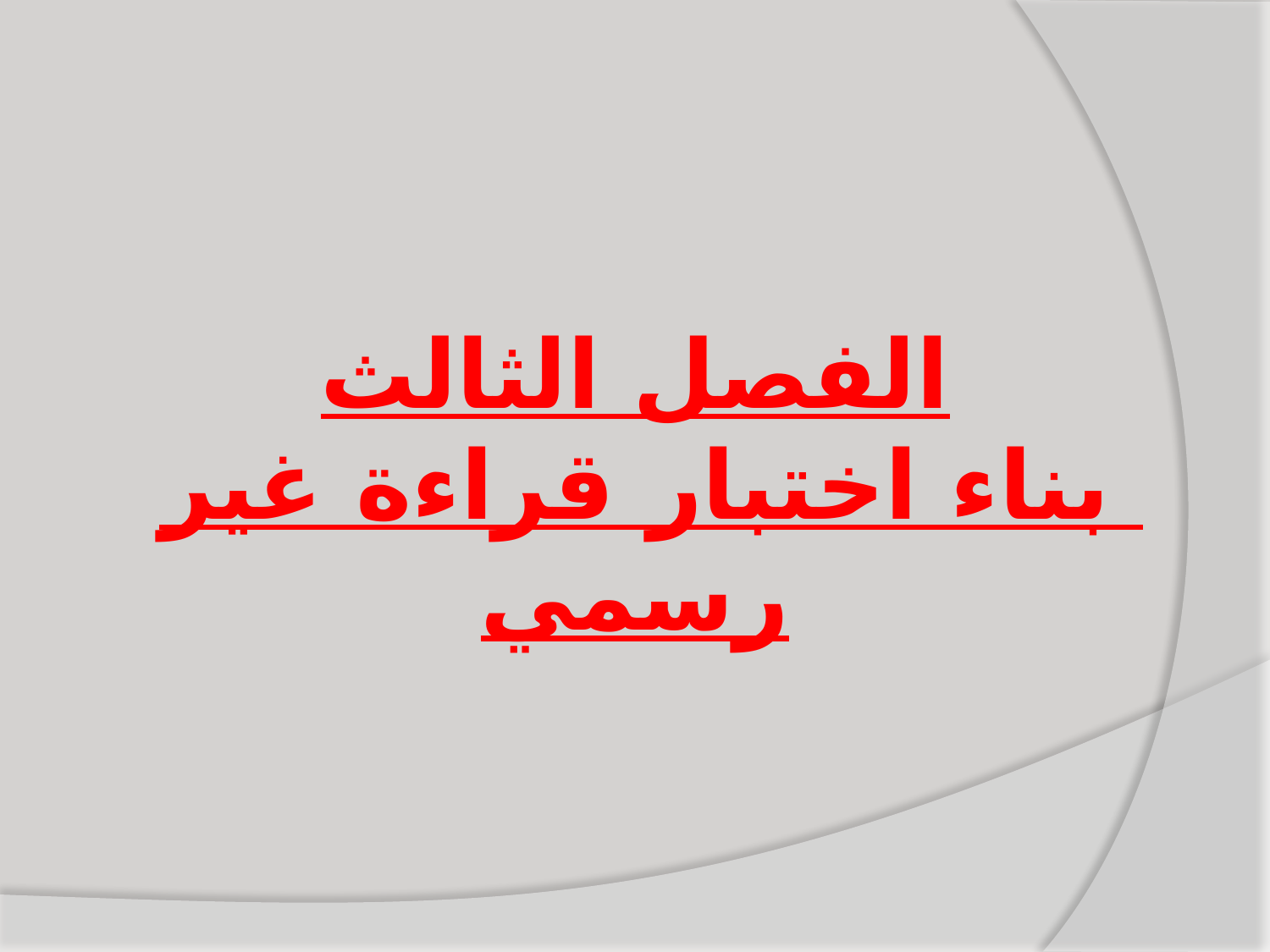

# الفصل الثالث بناء اختبار قراءة غير رسمي